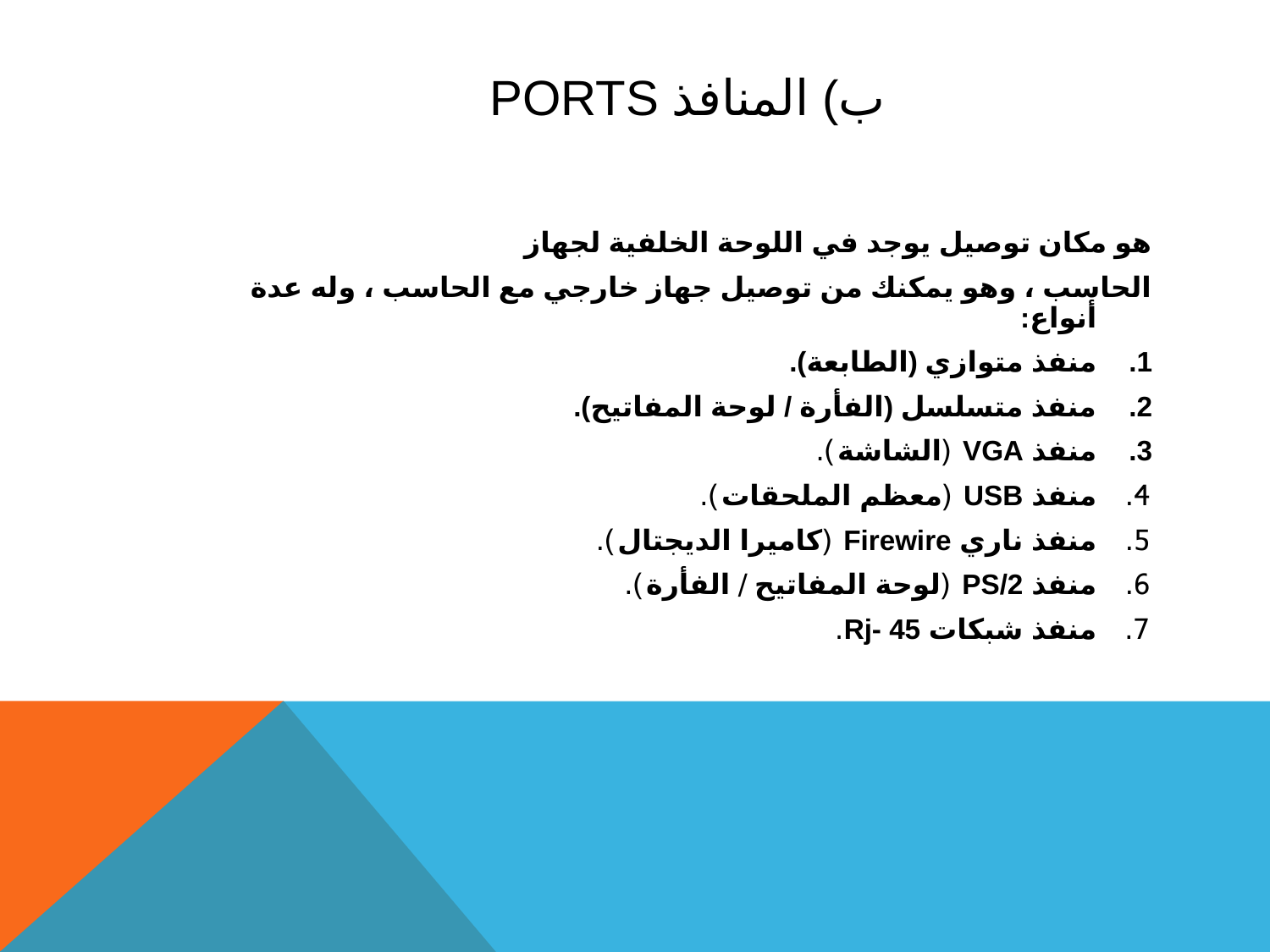

# ب) المنافذ Ports
هو مكان توصيل يوجد في اللوحة الخلفية لجهاز
الحاسب ، وهو يمكنك من توصيل جهاز خارجي مع الحاسب ، وله عدة أنواع:
منفذ متوازي (الطابعة).
منفذ متسلسل (الفأرة / لوحة المفاتيح).
منفذ VGA (الشاشة).
منفذ USB (معظم الملحقات).
منفذ ناري Firewire (كاميرا الديجتال).
منفذ PS/2 (لوحة المفاتيح/ الفأرة).
منفذ شبكات Rj- 45.